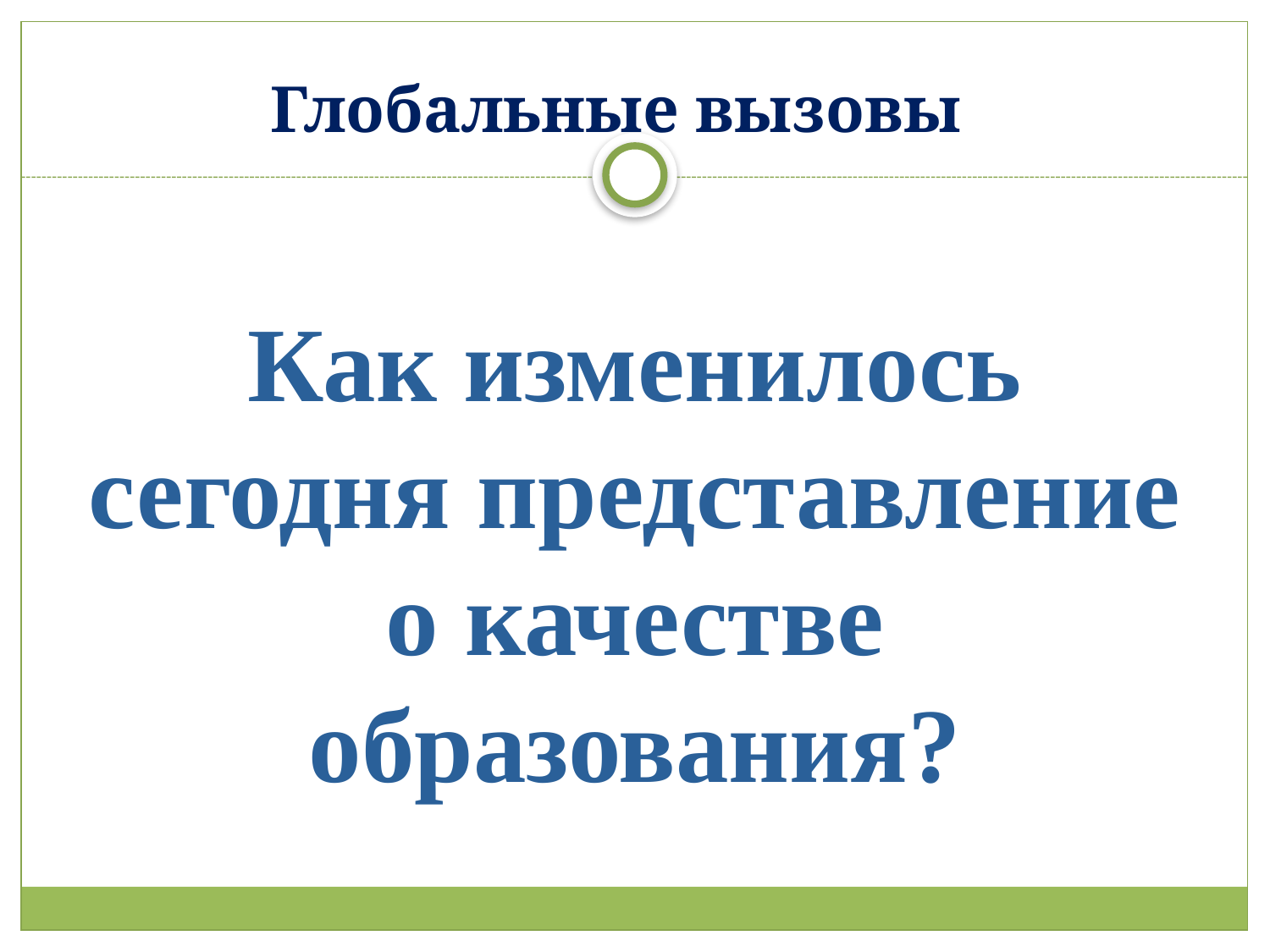

Глобальные вызовы

Как изменилось сегодня представление о качестве образования?